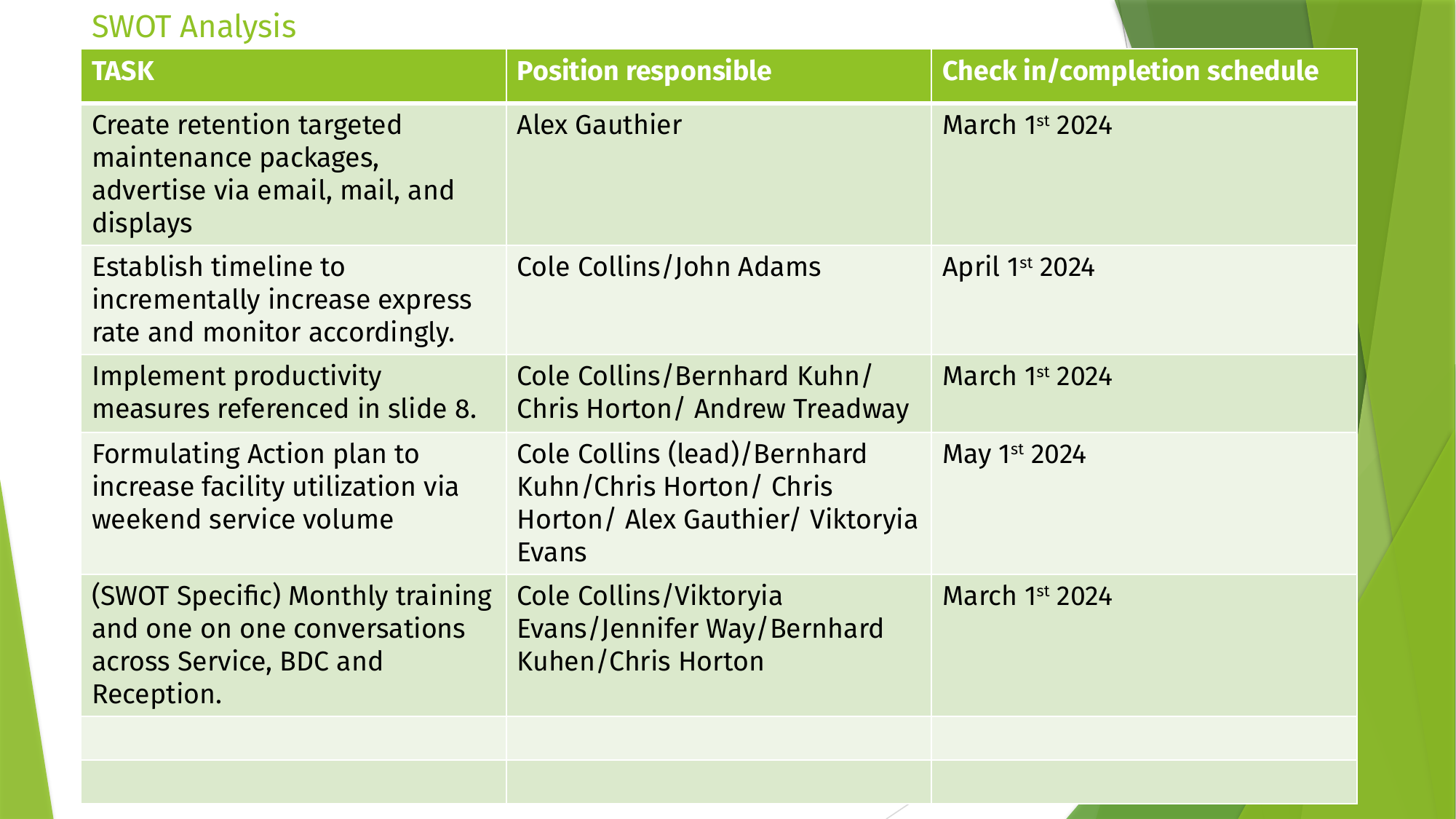

# SWOT Analysis
| TASK | Position responsible | Check in/completion schedule |
| --- | --- | --- |
| Create retention targeted maintenance packages, advertise via email, mail, and displays | Alex Gauthier | March 1st 2024 |
| Establish timeline to incrementally increase express rate and monitor accordingly. | Cole Collins/John Adams | April 1st 2024 |
| Implement productivity measures referenced in slide 8. | Cole Collins/Bernhard Kuhn/ Chris Horton/ Andrew Treadway | March 1st 2024 |
| Formulating Action plan to increase facility utilization via weekend service volume | Cole Collins (lead)/Bernhard Kuhn/Chris Horton/ Chris Horton/ Alex Gauthier/ Viktoryia Evans | May 1st 2024 |
| (SWOT Specific) Monthly training and one on one conversations across Service, BDC and Reception. | Cole Collins/Viktoryia Evans/Jennifer Way/Bernhard Kuhen/Chris Horton | March 1st 2024 |
|  |  |  |
|  |  |  |
Action Plan